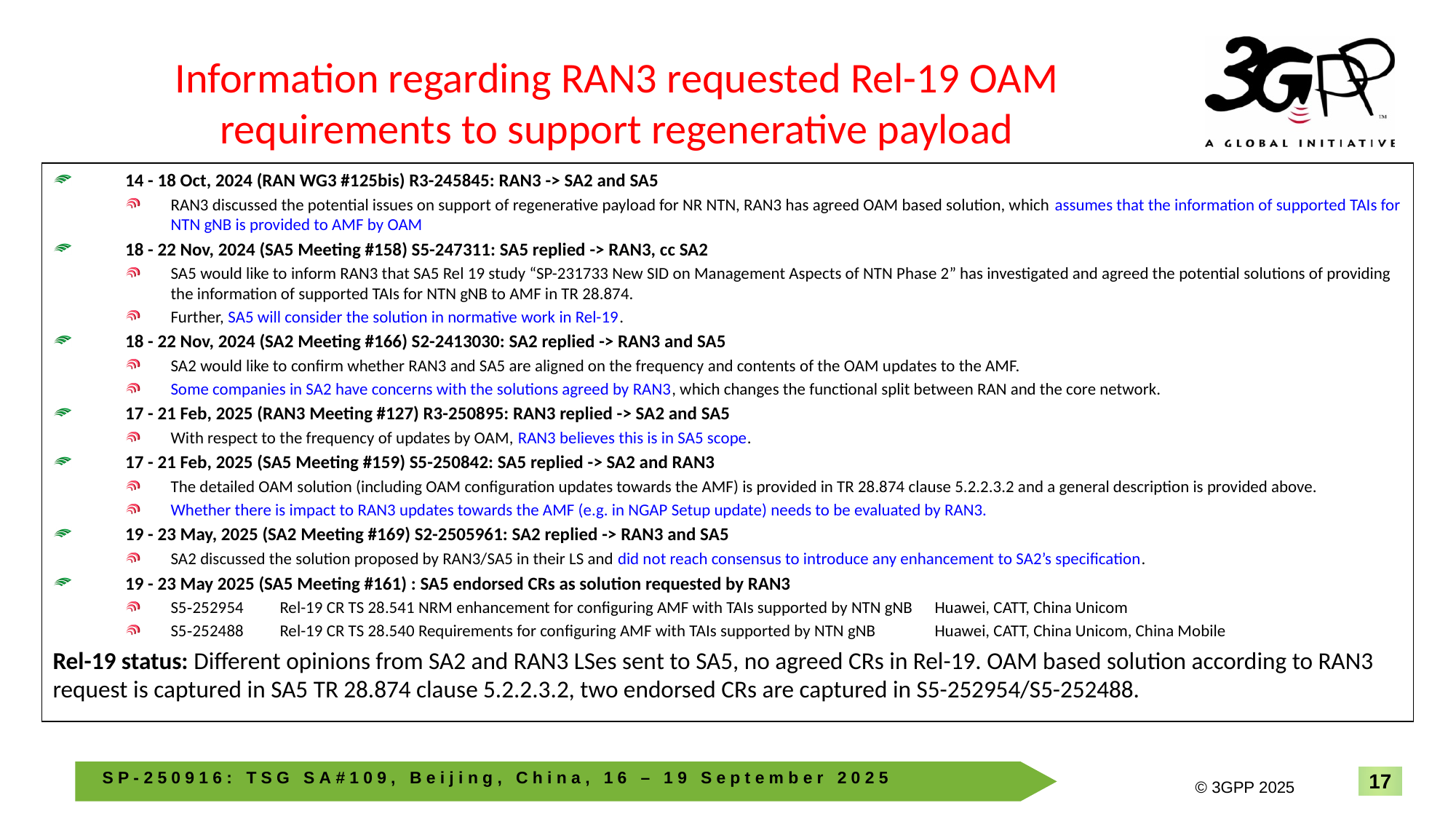

# Information regarding RAN3 requested Rel-19 OAM requirements to support regenerative payload
14 - 18 Oct, 2024 (RAN WG3 #125bis) R3-245845: RAN3 -> SA2 and SA5
RAN3 discussed the potential issues on support of regenerative payload for NR NTN, RAN3 has agreed OAM based solution, which assumes that the information of supported TAIs for NTN gNB is provided to AMF by OAM
18 - 22 Nov, 2024 (SA5 Meeting #158) S5-247311: SA5 replied -> RAN3, cc SA2
SA5 would like to inform RAN3 that SA5 Rel 19 study “SP-231733 New SID on Management Aspects of NTN Phase 2” has investigated and agreed the potential solutions of providing the information of supported TAIs for NTN gNB to AMF in TR 28.874.
Further, SA5 will consider the solution in normative work in Rel-19.
18 - 22 Nov, 2024 (SA2 Meeting #166) S2-2413030: SA2 replied -> RAN3 and SA5
SA2 would like to confirm whether RAN3 and SA5 are aligned on the frequency and contents of the OAM updates to the AMF.
Some companies in SA2 have concerns with the solutions agreed by RAN3, which changes the functional split between RAN and the core network.
17 - 21 Feb, 2025 (RAN3 Meeting #127) R3-250895: RAN3 replied -> SA2 and SA5
With respect to the frequency of updates by OAM, RAN3 believes this is in SA5 scope.
17 - 21 Feb, 2025 (SA5 Meeting #159) S5-250842: SA5 replied -> SA2 and RAN3
The detailed OAM solution (including OAM configuration updates towards the AMF) is provided in TR 28.874 clause 5.2.2.3.2 and a general description is provided above.
Whether there is impact to RAN3 updates towards the AMF (e.g. in NGAP Setup update) needs to be evaluated by RAN3.
19 - 23 May, 2025 (SA2 Meeting #169) S2-2505961: SA2 replied -> RAN3 and SA5
SA2 discussed the solution proposed by RAN3/SA5 in their LS and did not reach consensus to introduce any enhancement to SA2’s specification.
19 - 23 May 2025 (SA5 Meeting #161) : SA5 endorsed CRs as solution requested by RAN3
S5‑252954	Rel-19 CR TS 28.541 NRM enhancement for configuring AMF with TAIs supported by NTN gNB	Huawei, CATT, China Unicom
S5‑252488	Rel-19 CR TS 28.540 Requirements for configuring AMF with TAIs supported by NTN gNB	Huawei, CATT, China Unicom, China Mobile
Rel-19 status: Different opinions from SA2 and RAN3 LSes sent to SA5, no agreed CRs in Rel-19. OAM based solution according to RAN3 request is captured in SA5 TR 28.874 clause 5.2.2.3.2, two endorsed CRs are captured in S5-252954/S5-252488.